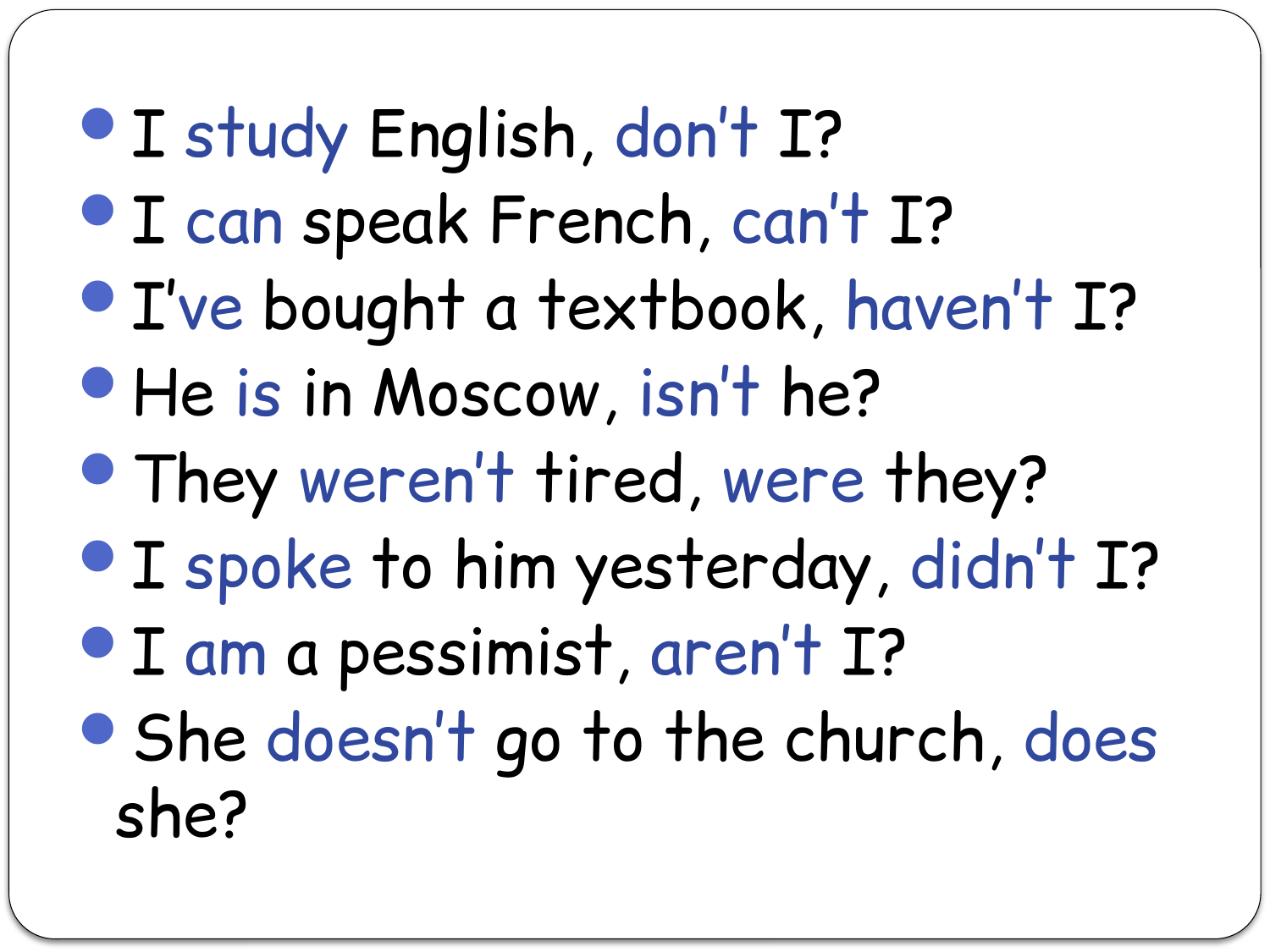

I study English, don’t I?
I can speak French, can’t I?
I’ve bought a textbook, haven’t I?
He is in Moscow, isn’t he?
They weren’t tired, were they?
I spoke to him yesterday, didn’t I?
I am a pessimist, aren’t I?
She doesn’t go to the church, does she?